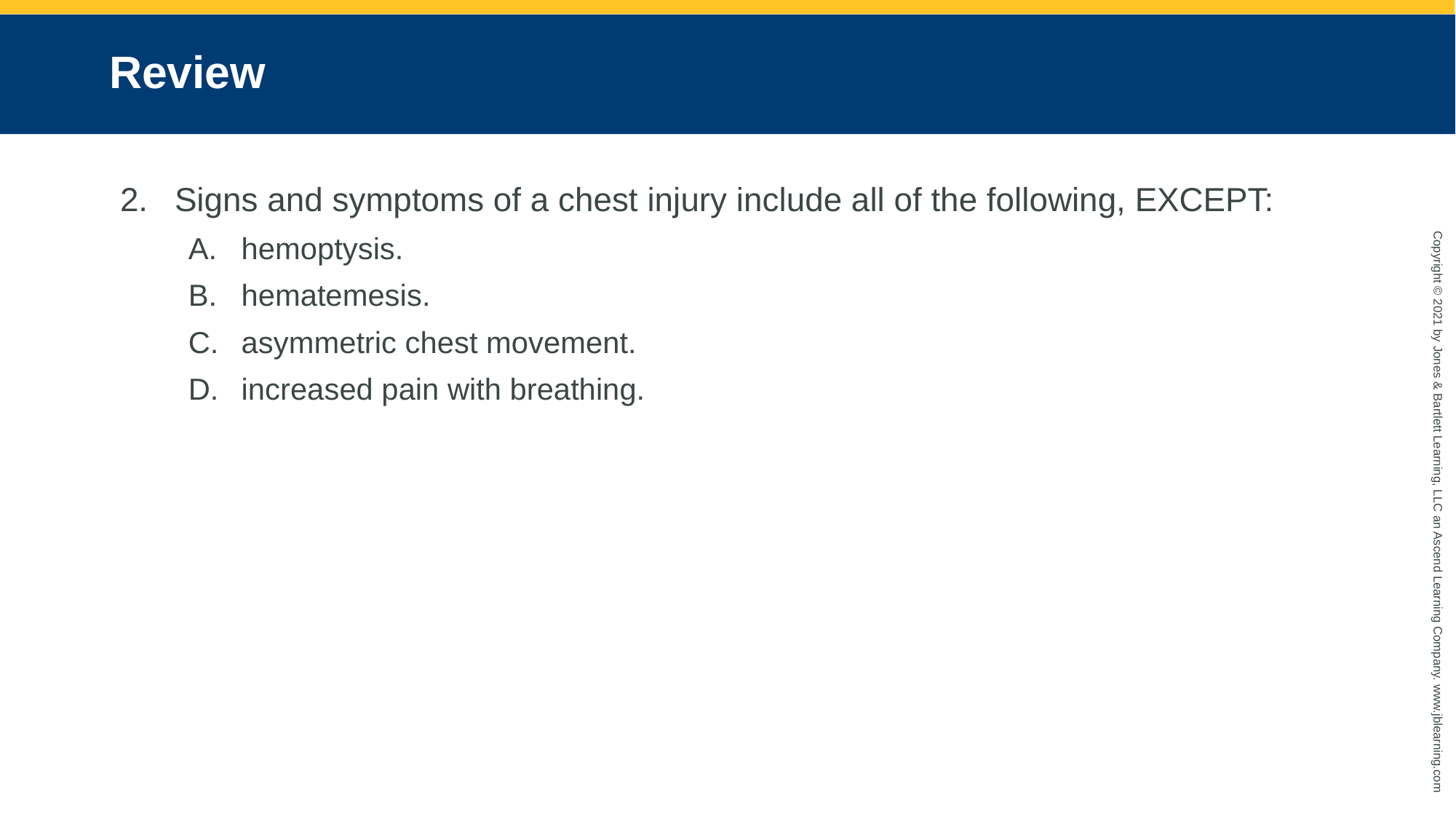

# Review
Signs and symptoms of a chest injury include all of the following, EXCEPT:
hemoptysis.
hematemesis.
asymmetric chest movement.
increased pain with breathing.